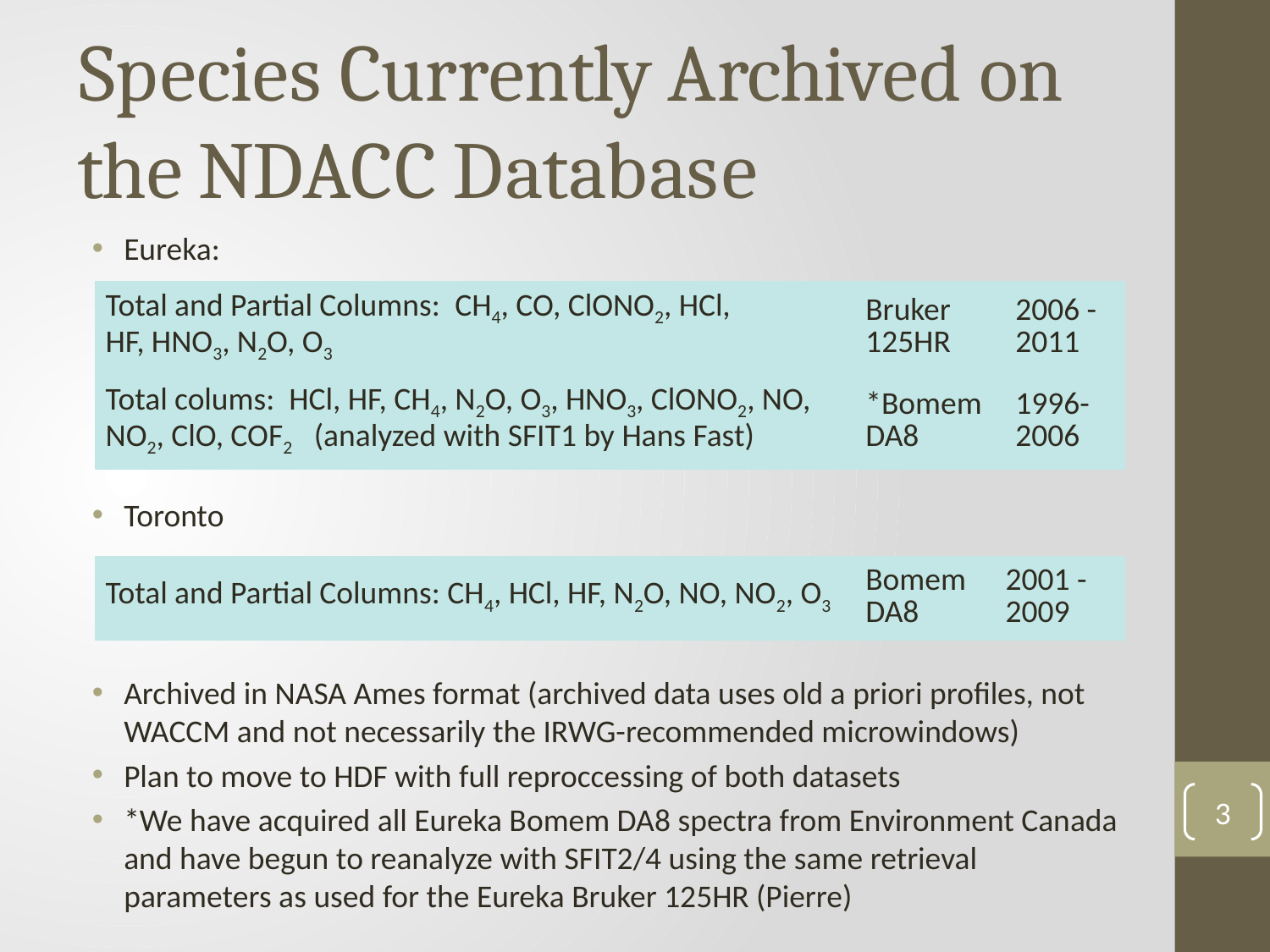

# Species Currently Archived on the NDACC Database
Eureka:

Toronto

Archived in NASA Ames format (archived data uses old a priori profiles, not WACCM and not necessarily the IRWG-recommended microwindows)
Plan to move to HDF with full reproccessing of both datasets
*We have acquired all Eureka Bomem DA8 spectra from Environment Canada and have begun to reanalyze with SFIT2/4 using the same retrieval parameters as used for the Eureka Bruker 125HR (Pierre)
| Total and Partial Columns:  CH4, CO, ClONO2, HCl, HF, HNO3, N2O, O3 | Bruker 125HR | 2006 - 2011 |
| --- | --- | --- |
| Total colums: HCl, HF, CH4, N2O, O3, HNO3, ClONO2, NO, NO2, ClO, COF2 (analyzed with SFIT1 by Hans Fast) | \*Bomem DA8 | 1996-2006 |
| Total and Partial Columns: CH4, HCl, HF, N2O, NO, NO2, O3 | Bomem DA8 | 2001 - 2009 |
| --- | --- | --- |
3